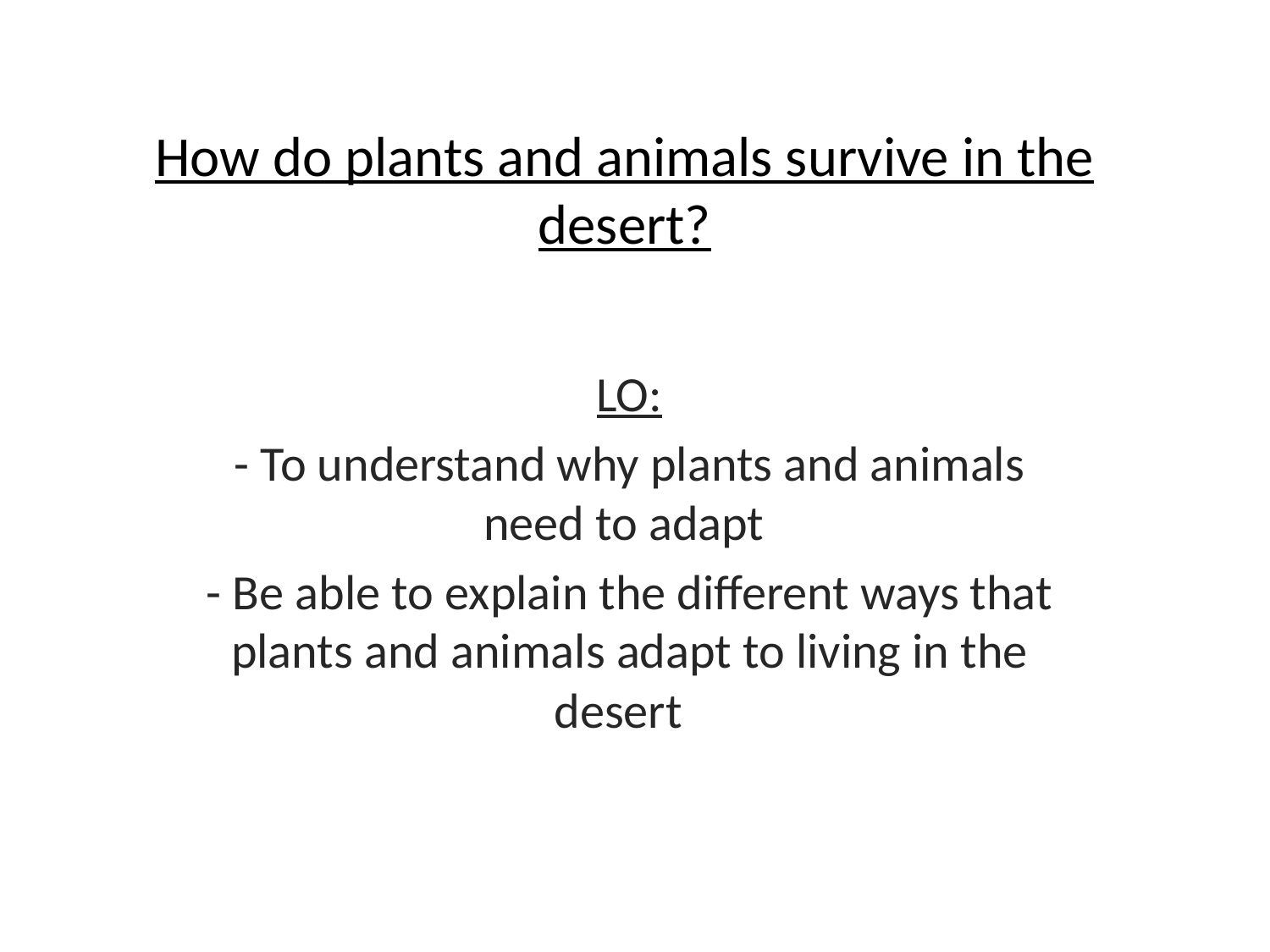

# How do plants and animals survive in the desert?
LO:
- To understand why plants and animals need to adapt
- Be able to explain the different ways that plants and animals adapt to living in the desert